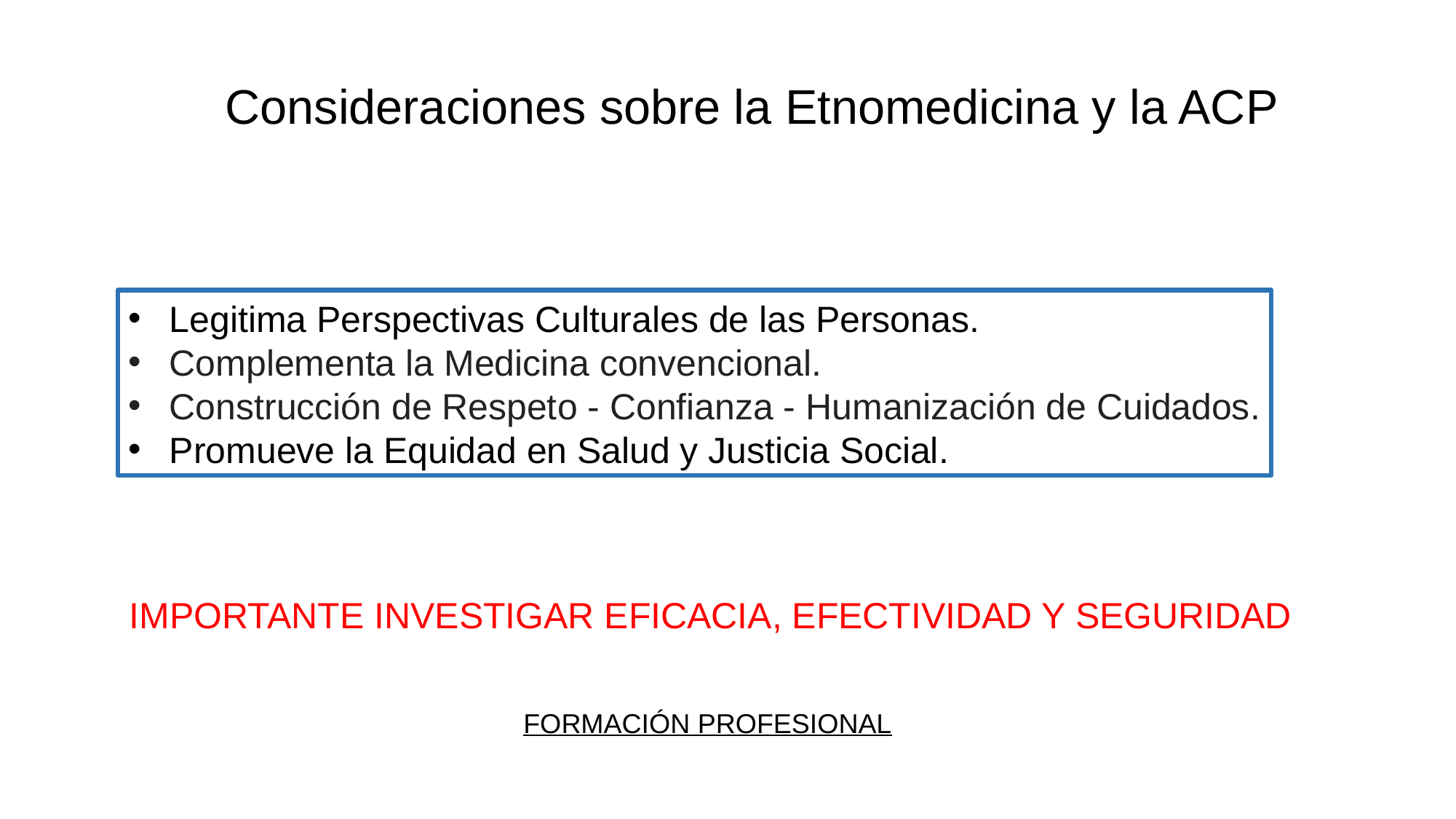

Consideraciones sobre la Etnomedicina y la ACP
Legitima Perspectivas Culturales de las Personas.
Complementa la Medicina convencional.
Construcción de Respeto - Confianza - Humanización de Cuidados.
Promueve la Equidad en Salud y Justicia Social.
IMPORTANTE INVESTIGAR EFICACIA, EFECTIVIDAD Y SEGURIDAD
FORMACIÓN PROFESIONAL